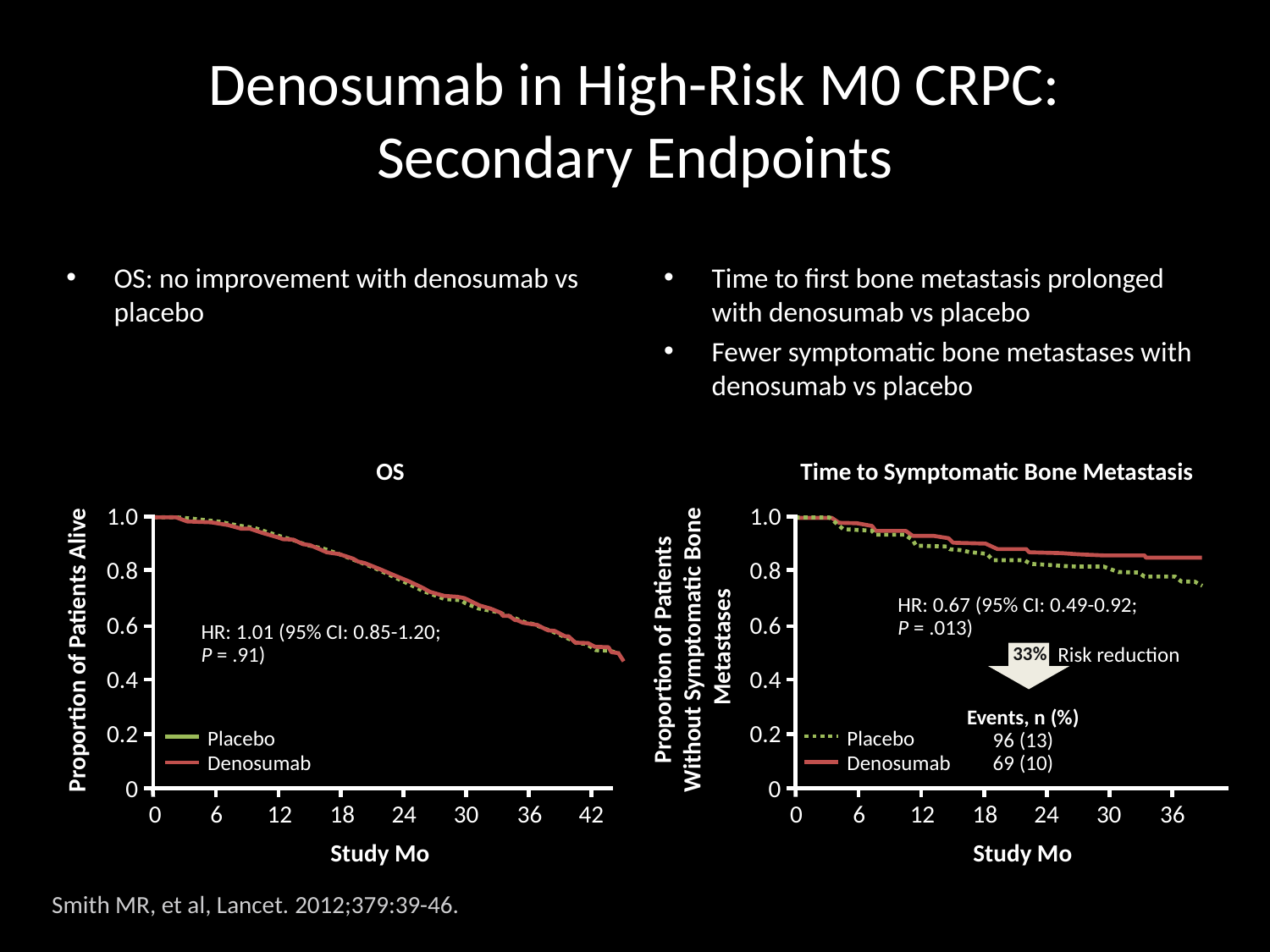

# Denosumab in High-Risk M0 CRPC: Secondary Endpoints
OS: no improvement with denosumab vs placebo
Time to first bone metastasis prolonged with denosumab vs placebo
Fewer symptomatic bone metastases with denosumab vs placebo
OS
Time to Symptomatic Bone Metastasis
1.0
1.0

0.8
0.8
HR: 0.67 (95% CI: 0.49-0.92;
P = .013)
Proportion of Patients
Without Symptomatic Bone
Metastases
0.6
0.6
HR: 1.01 (95% CI: 0.85-1.20;
P = .91)

Proportion of Patients Alive
33%
Risk reduction
0.4
0.4
Events, n (%)
96 (13)
69 (10)
0.2
0.2
Placebo
Denosumab
Placebo
Denosumab
0
0
0
6
12
18
24
30
36
42
0
6
12
18
24
30
36
Study Mo
Study Mo
Smith MR, et al, Lancet. 2012;379:39-46.